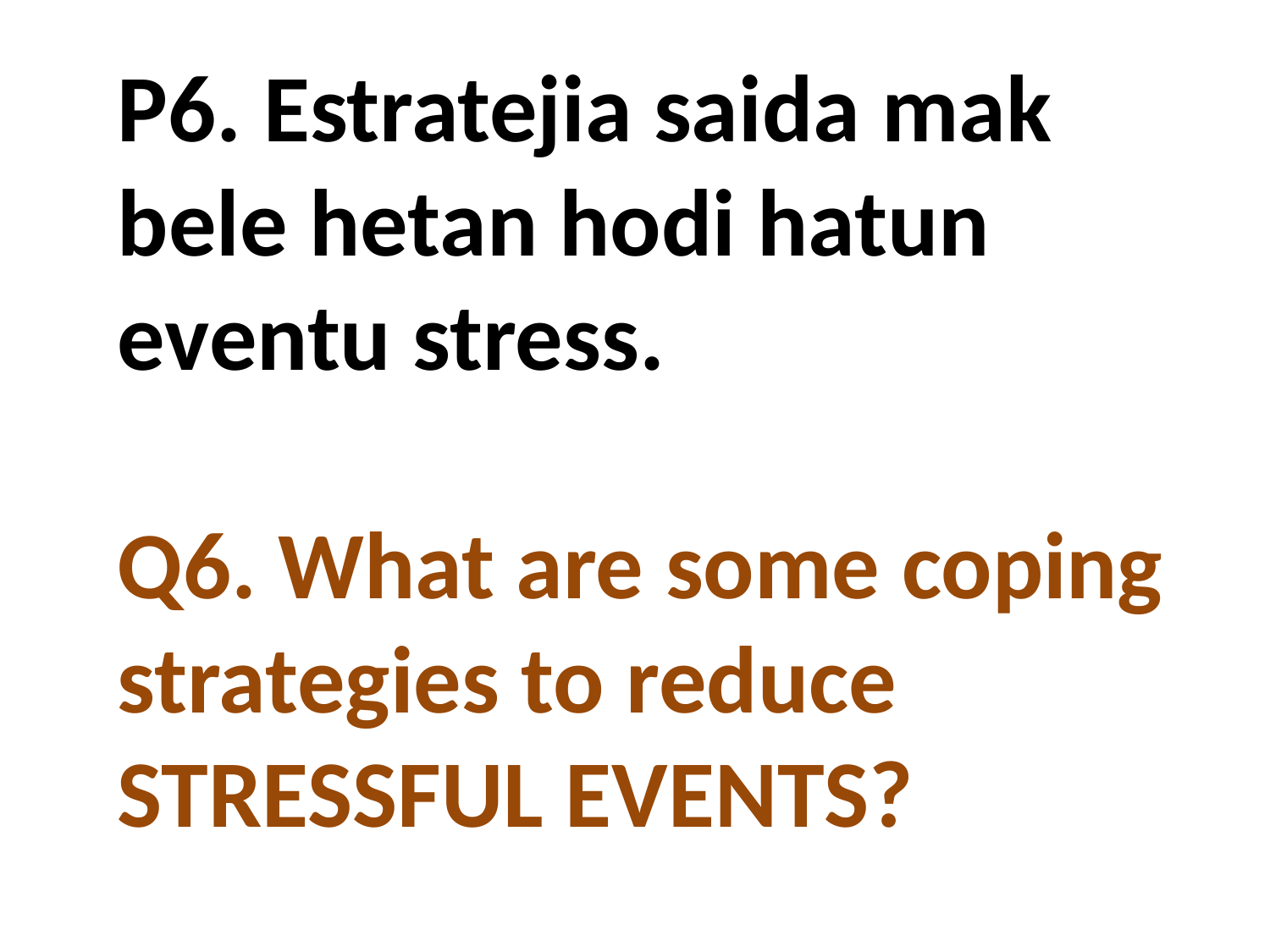

P6. Estratejia saida mak bele hetan hodi hatun eventu stress.
Q6. What are some coping strategies to reduce STRESSFUL EVENTS?